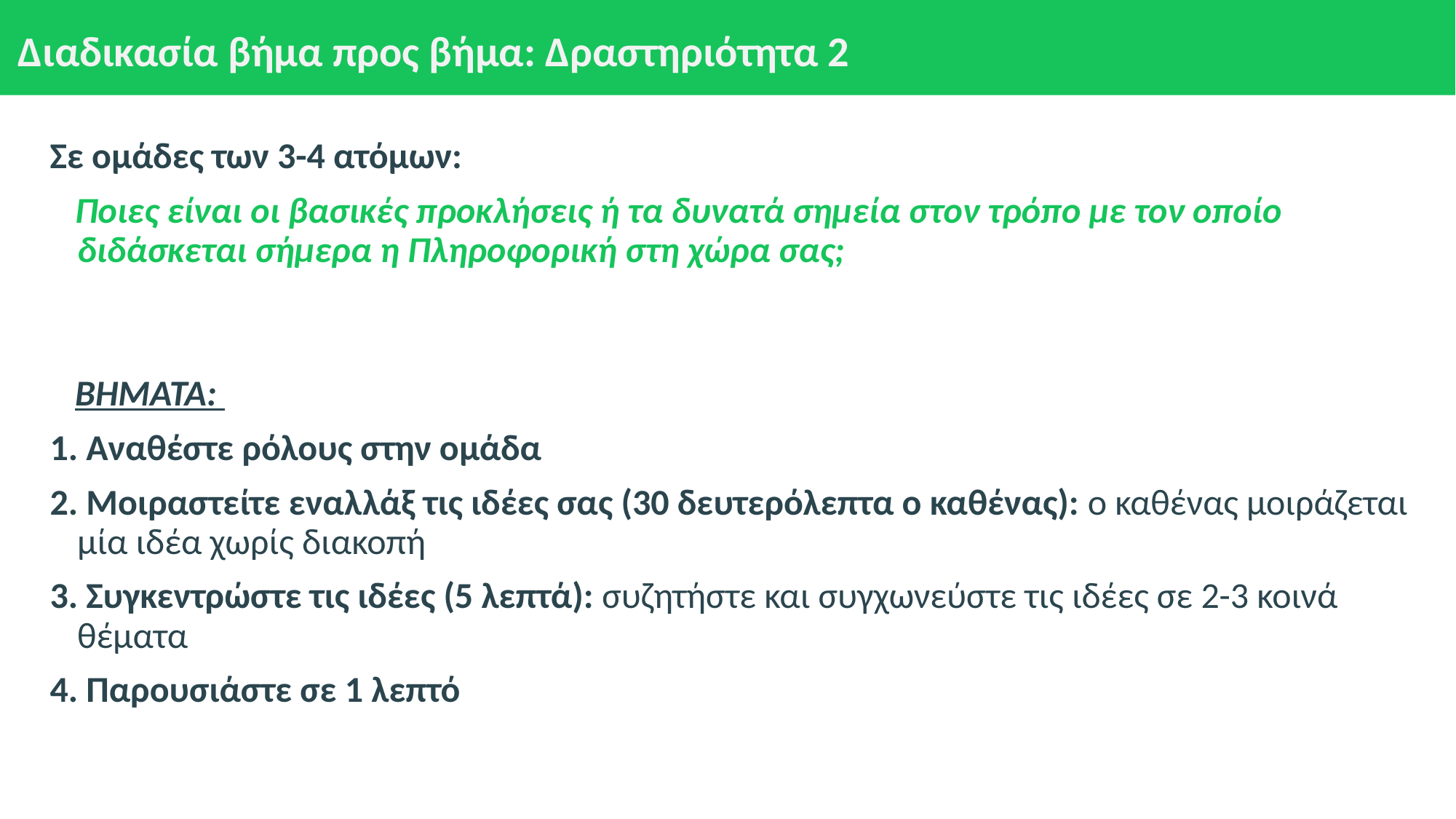

# Διαδικασία βήμα προς βήμα: Δραστηριότητα 2
Σε ομάδες των 3-4 ατόμων:
Ποιες είναι οι βασικές προκλήσεις ή τα δυνατά σημεία στον τρόπο με τον οποίο διδάσκεται σήμερα η Πληροφορική στη χώρα σας;

ΒΗΜΑΤΑ:
1. Αναθέστε ρόλους στην ομάδα
2. Μοιραστείτε εναλλάξ τις ιδέες σας (30 δευτερόλεπτα ο καθένας): ο καθένας μοιράζεται μία ιδέα χωρίς διακοπή
3. Συγκεντρώστε τις ιδέες (5 λεπτά): συζητήστε και συγχωνεύστε τις ιδέες σε 2-3 κοινά θέματα
4. Παρουσιάστε σε 1 λεπτό